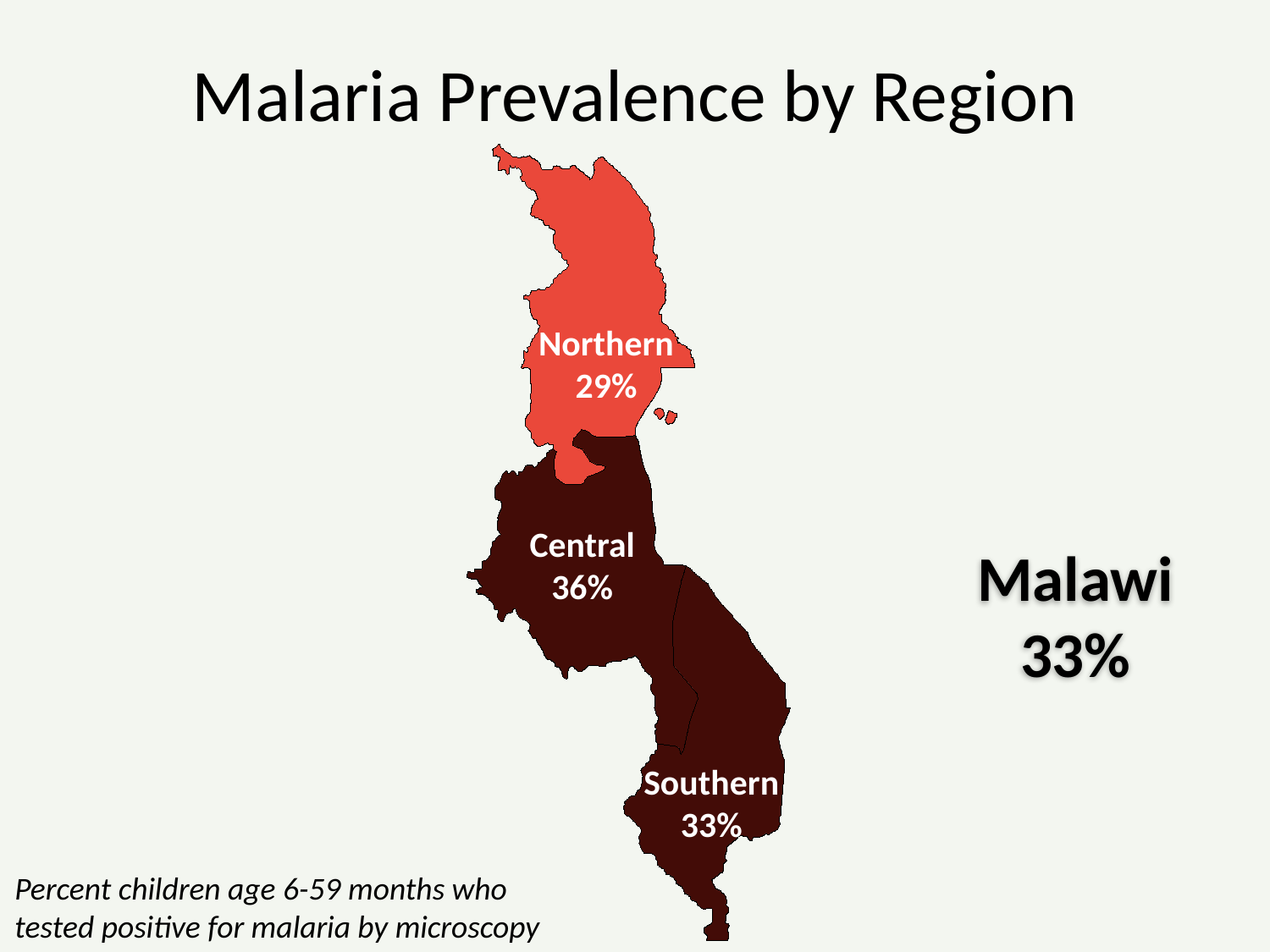

Malaria Prevalence by Region

Northern
29%
Malawi
33%
Central
36%
Southern
33%
Percent children age 6-59 months who tested positive for malaria by microscopy